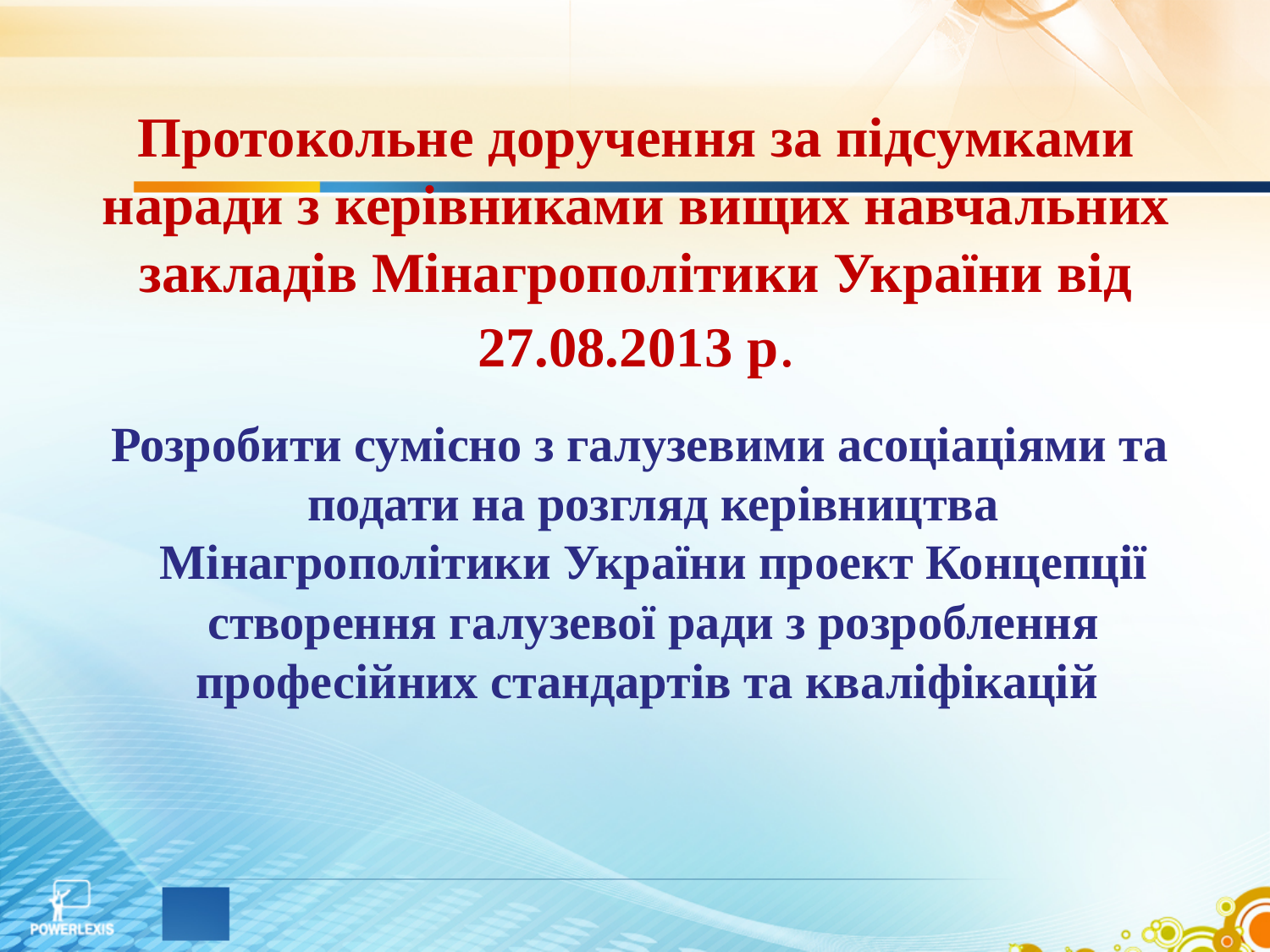

# Протокольне доручення за підсумками наради з керівниками вищих навчальних закладів Мінагрополітики України від 27.08.2013 р.

 Розробити сумісно з галузевими асоціаціями та подати на розгляд керівництва Мінагрополітики України проект Концепції створення галузевої ради з розроблення професійних стандартів та кваліфікацій